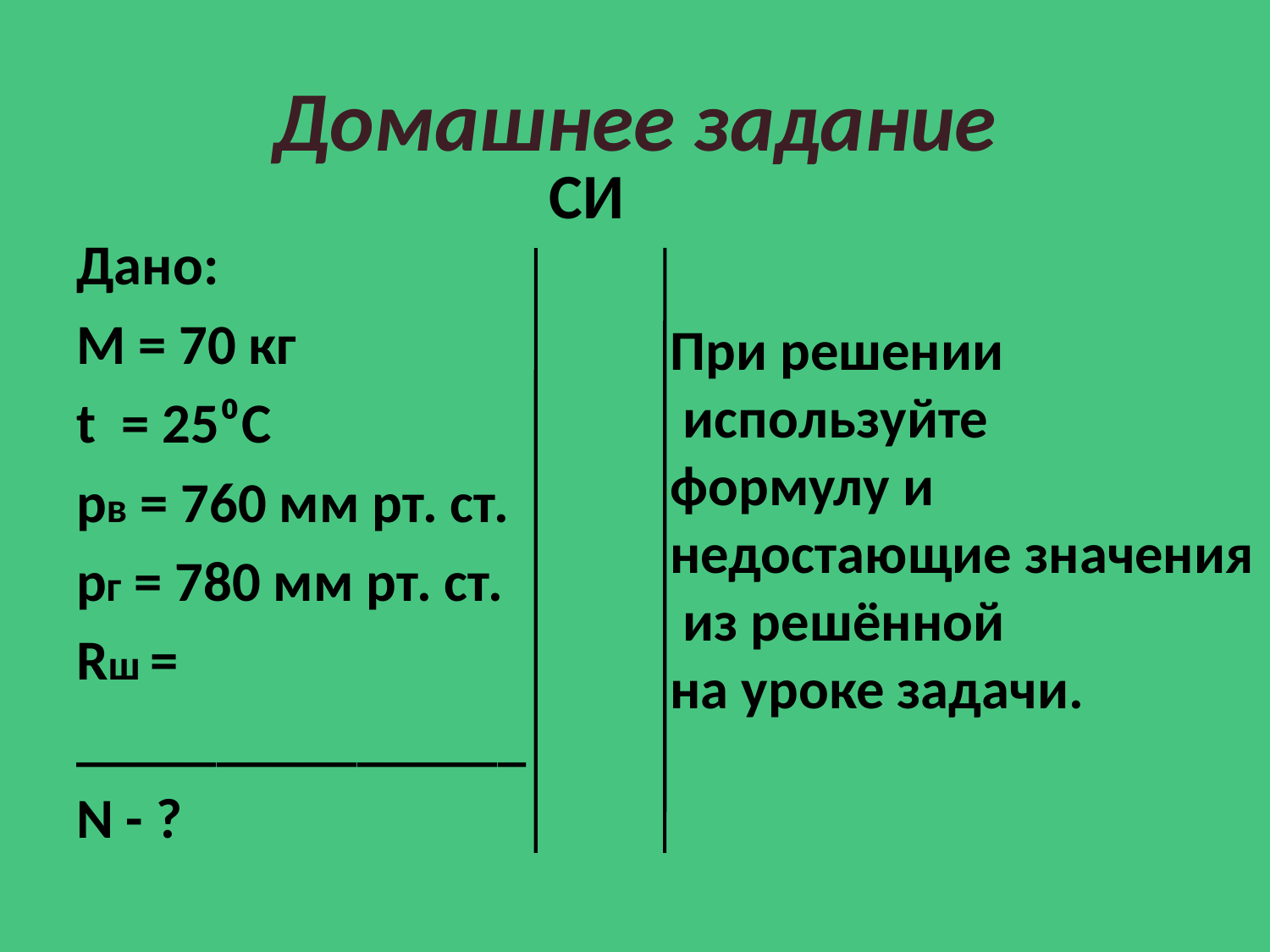

# Домашнее задание
CИ
Дано:
М = 70 кг
t  = 25⁰C
рв = 760 мм рт. ст.
рг = 780 мм рт. ст.
Rш =
________________
N - ?
При решении
 используйте
формулу и
недостающие значения
 из решённой
на уроке задачи.